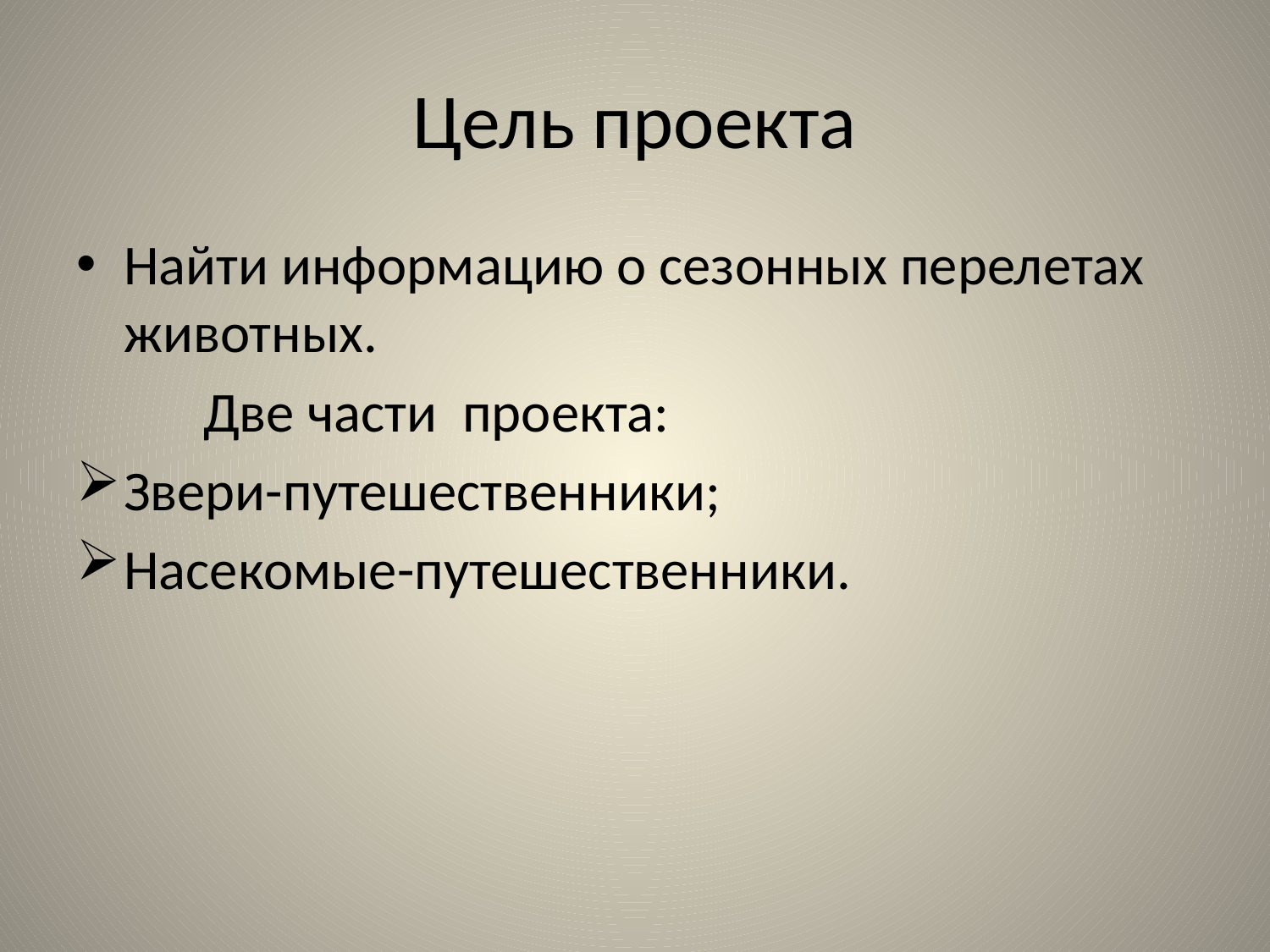

# Цель проекта
Найти информацию о сезонных перелетах животных.
          Две части  проекта:
Звери-путешественники;
Насекомые-путешественники.